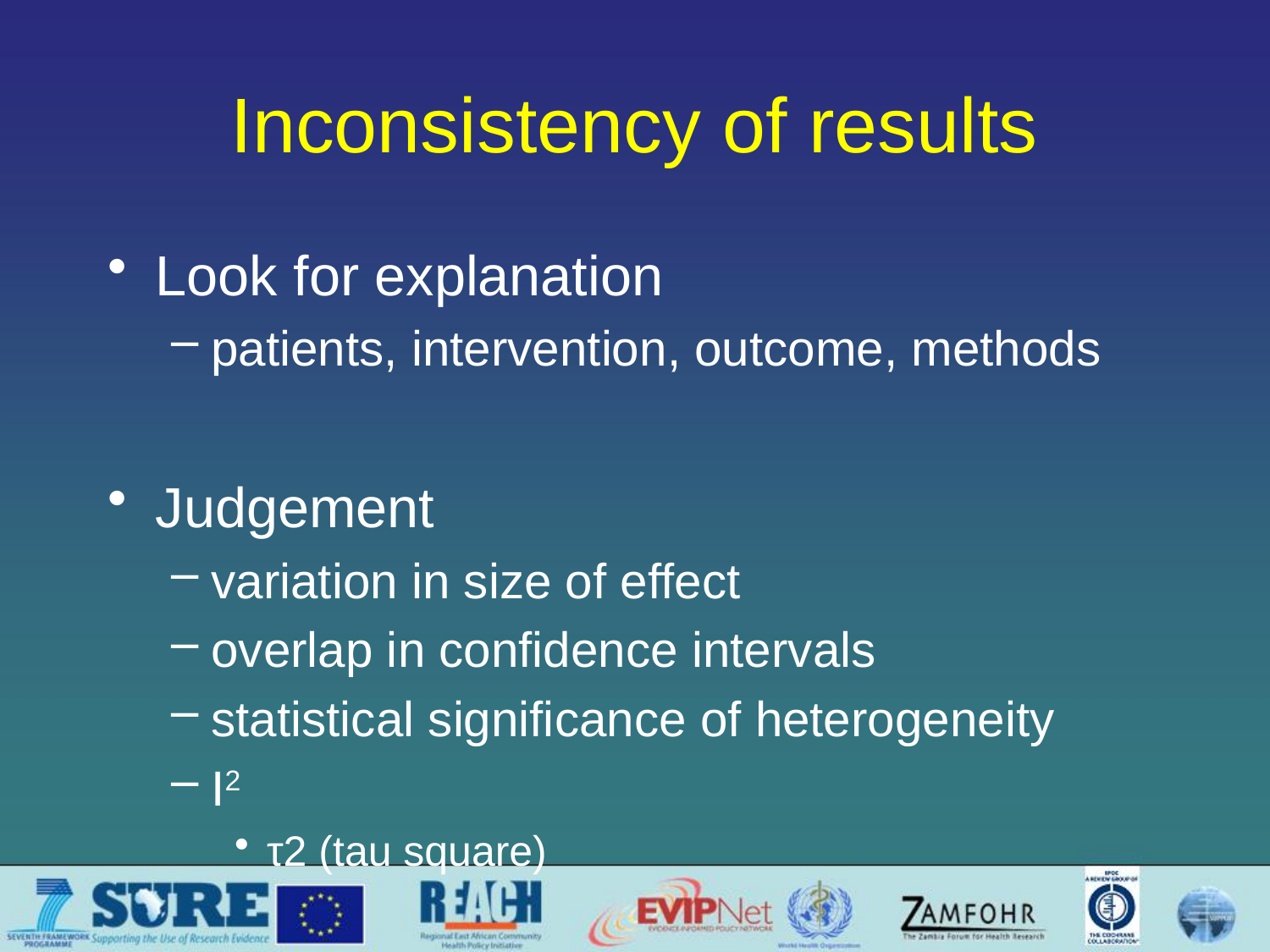

# Inconsistency of results
Look for explanation
patients, intervention, outcome, methods

Judgement
variation in size of effect
overlap in confidence intervals
statistical significance of heterogeneity
I2
τ2 (tau square)